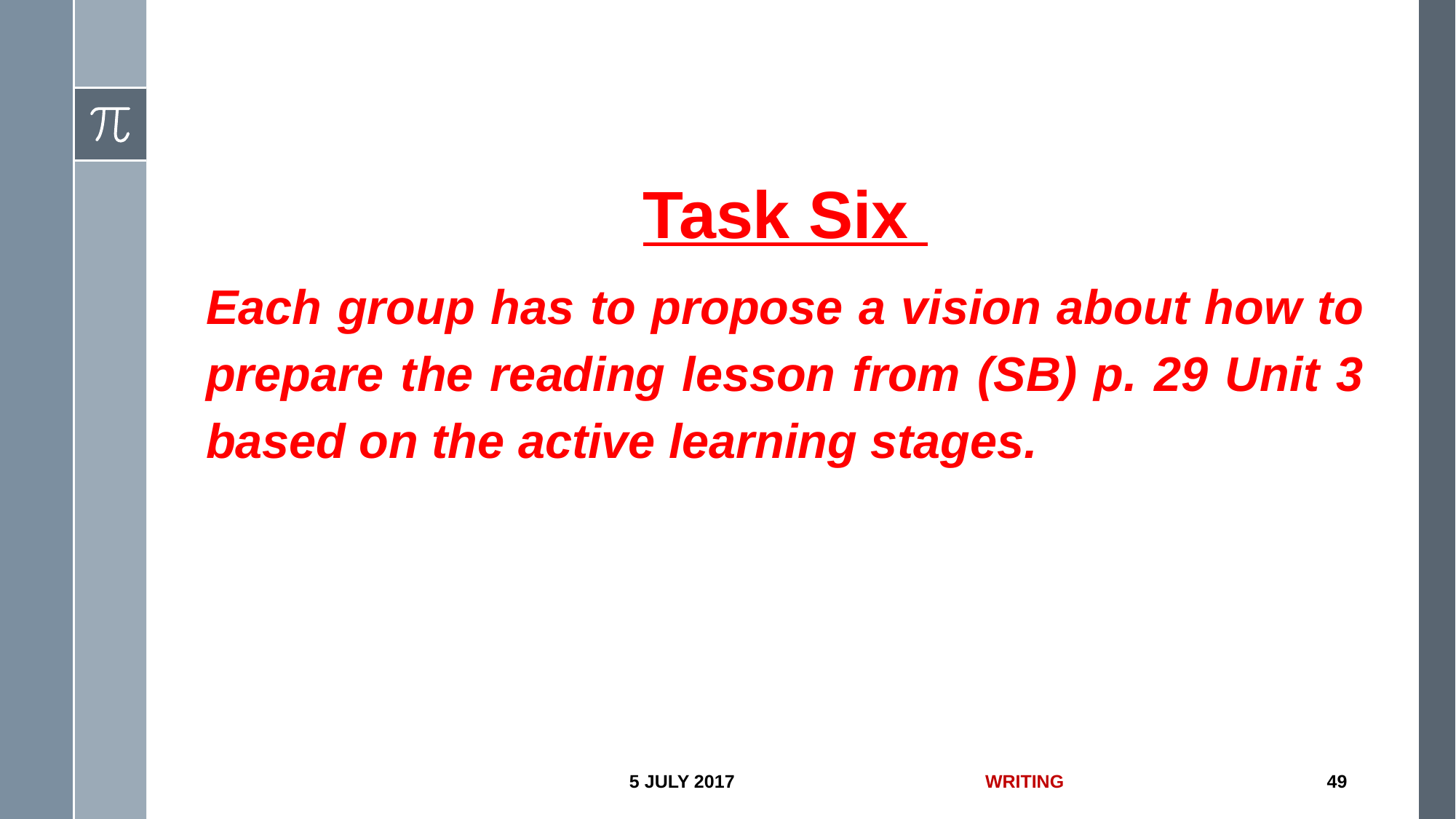

Task Six
Each group has to propose a vision about how to prepare the reading lesson from (SB) p. 29 Unit 3 based on the active learning stages.
5 July 2017
Writing
49